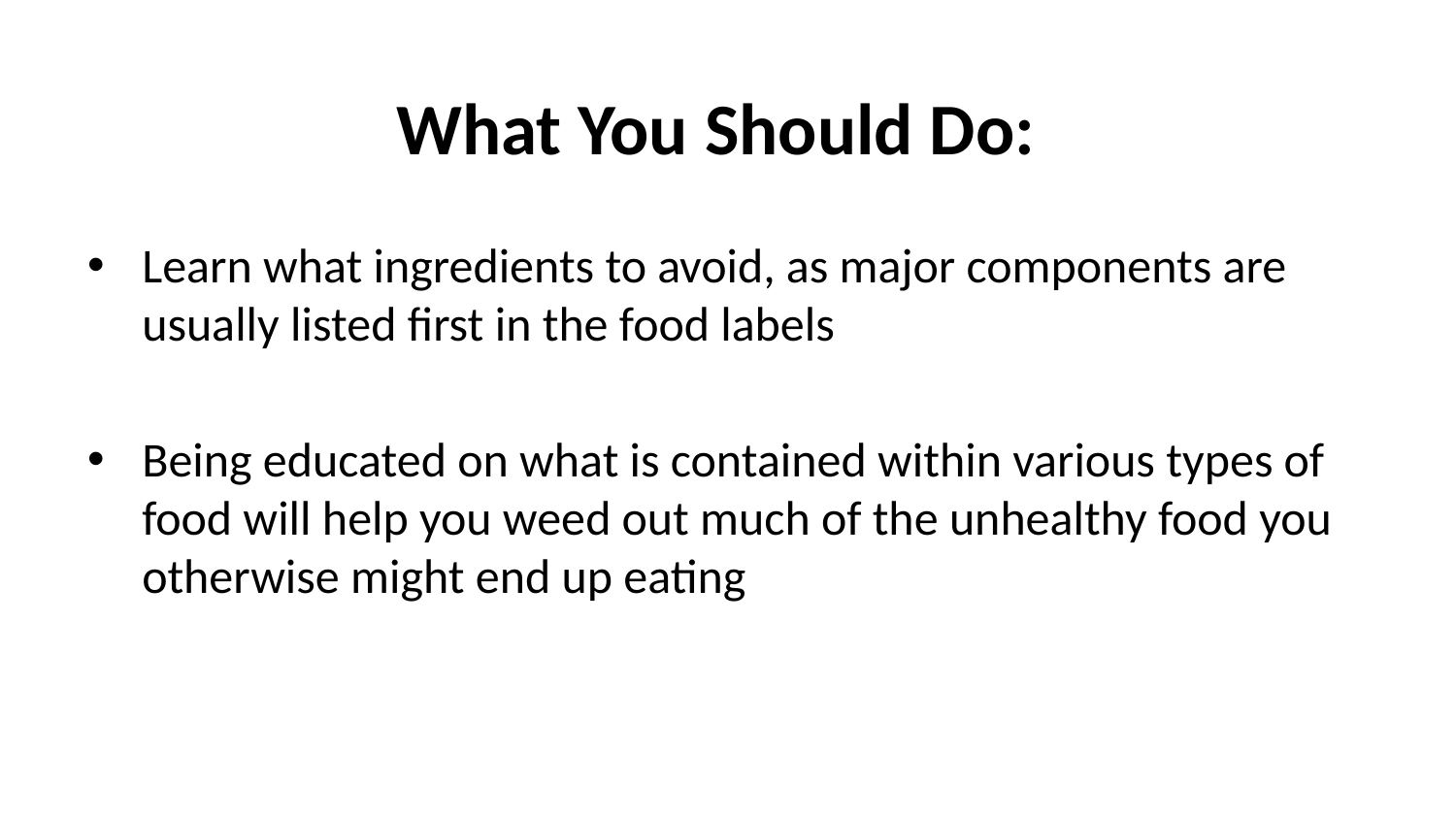

# What You Should Do:
Learn what ingredients to avoid, as major components are usually listed first in the food labels

Being educated on what is contained within various types of food will help you weed out much of the unhealthy food you otherwise might end up eating